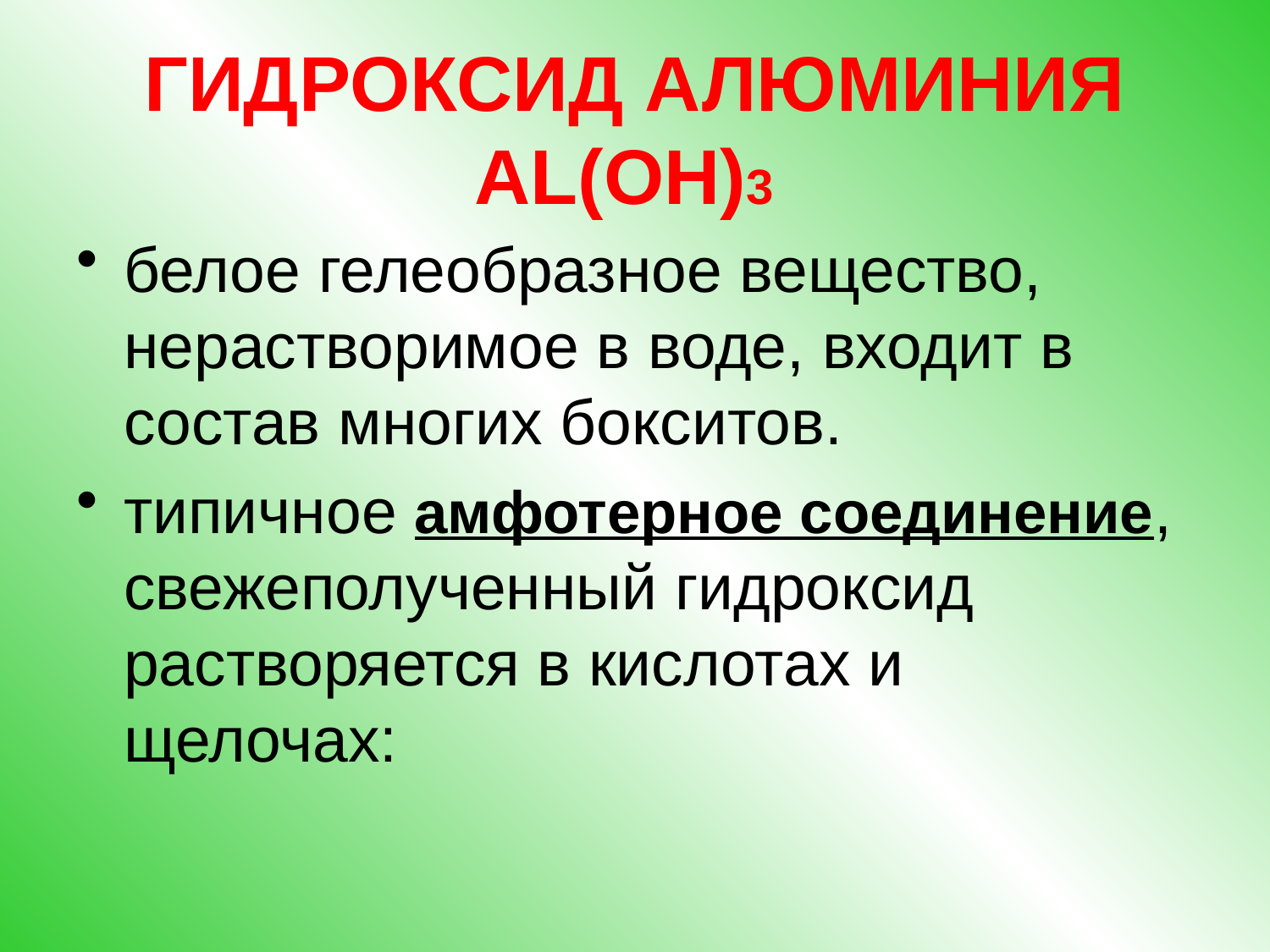

# Гидроксид алюминия Al(OH)3
белое гелеобразное вещество, нерастворимое в воде, входит в состав многих бокситов.
типичное амфотерное соединение, свежеполученный гидроксид растворяется в кислотах и щелочах: